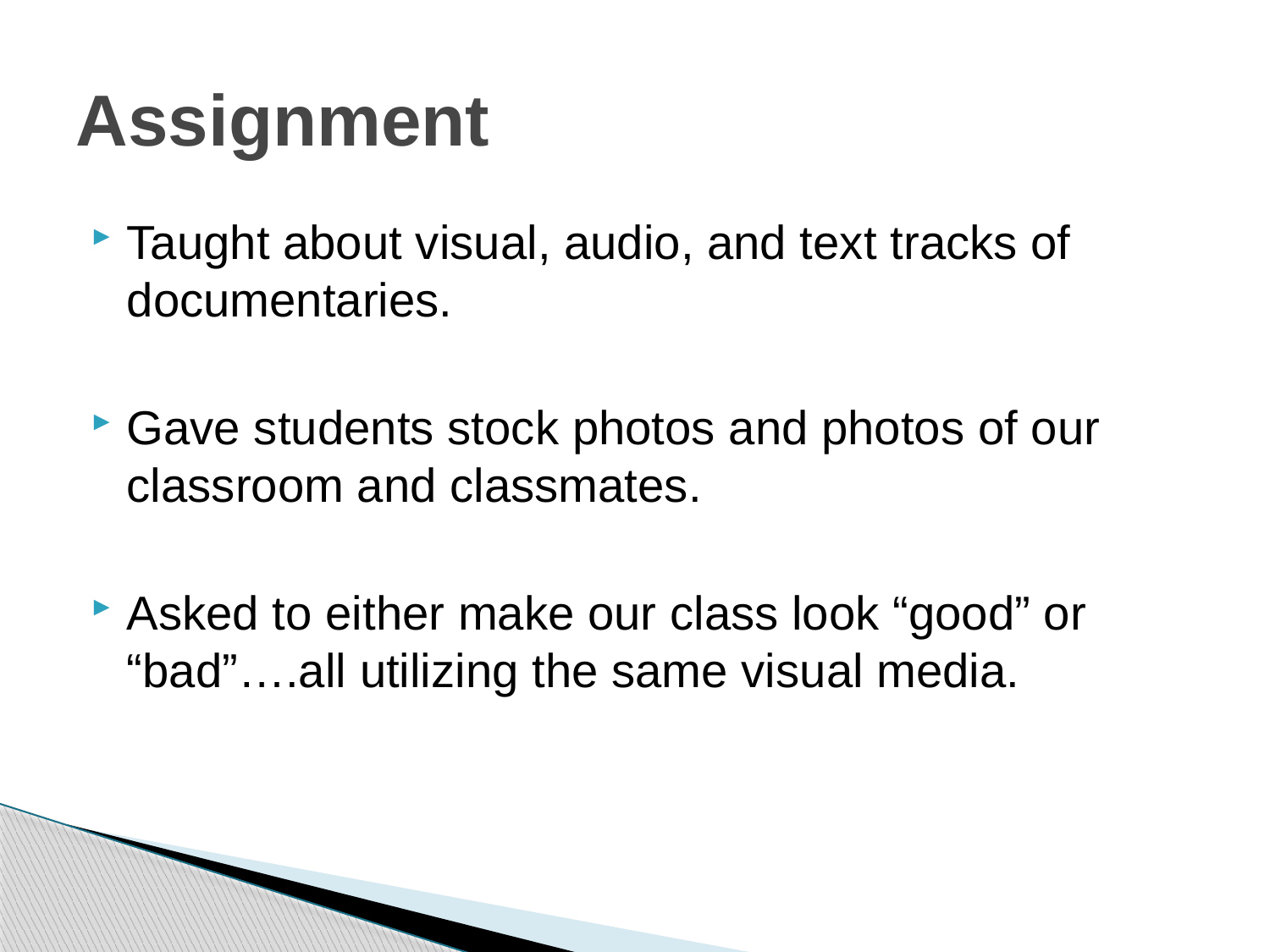

# Assignment
Taught about visual, audio, and text tracks of documentaries.

Gave students stock photos and photos of our classroom and classmates.

Asked to either make our class look “good” or “bad”….all utilizing the same visual media.